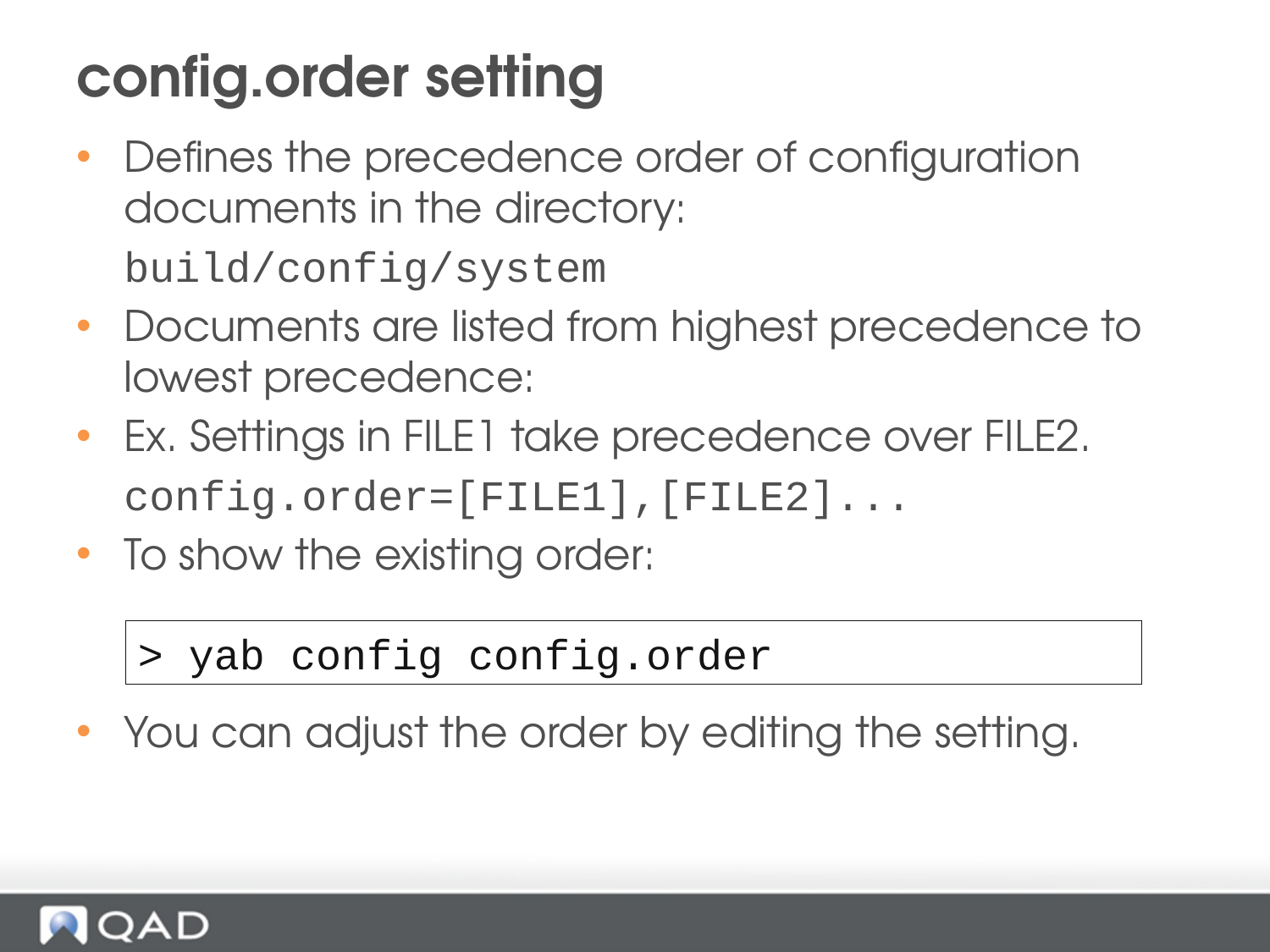

# config.order setting
Defines the precedence order of configuration documents in the directory:
	build/config/system
Documents are listed from highest precedence to lowest precedence:
Ex. Settings in FILE1 take precedence over FILE2.
	config.order=[FILE1],[FILE2]...
To show the existing order:

You can adjust the order by editing the setting.
> yab config config.order